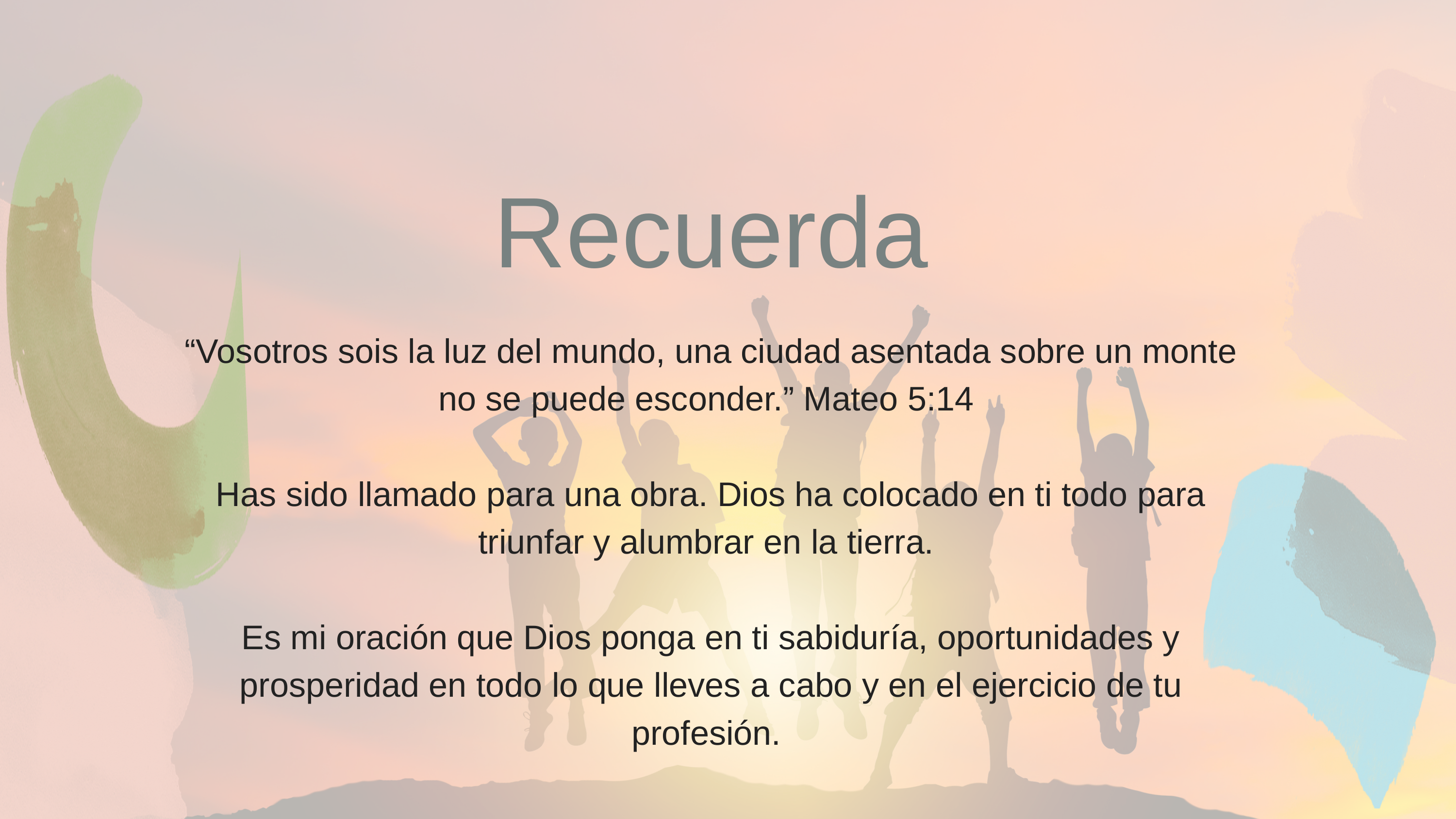

Recuerda

“Vosotros sois la luz del mundo, una ciudad asentada sobre un monte no se puede esconder.” Mateo 5:14

Has sido llamado para una obra. Dios ha colocado en ti todo para triunfar y alumbrar en la tierra.

Es mi oración que Dios ponga en ti sabiduría, oportunidades y prosperidad en todo lo que lleves a cabo y en el ejercicio de tu profesión.